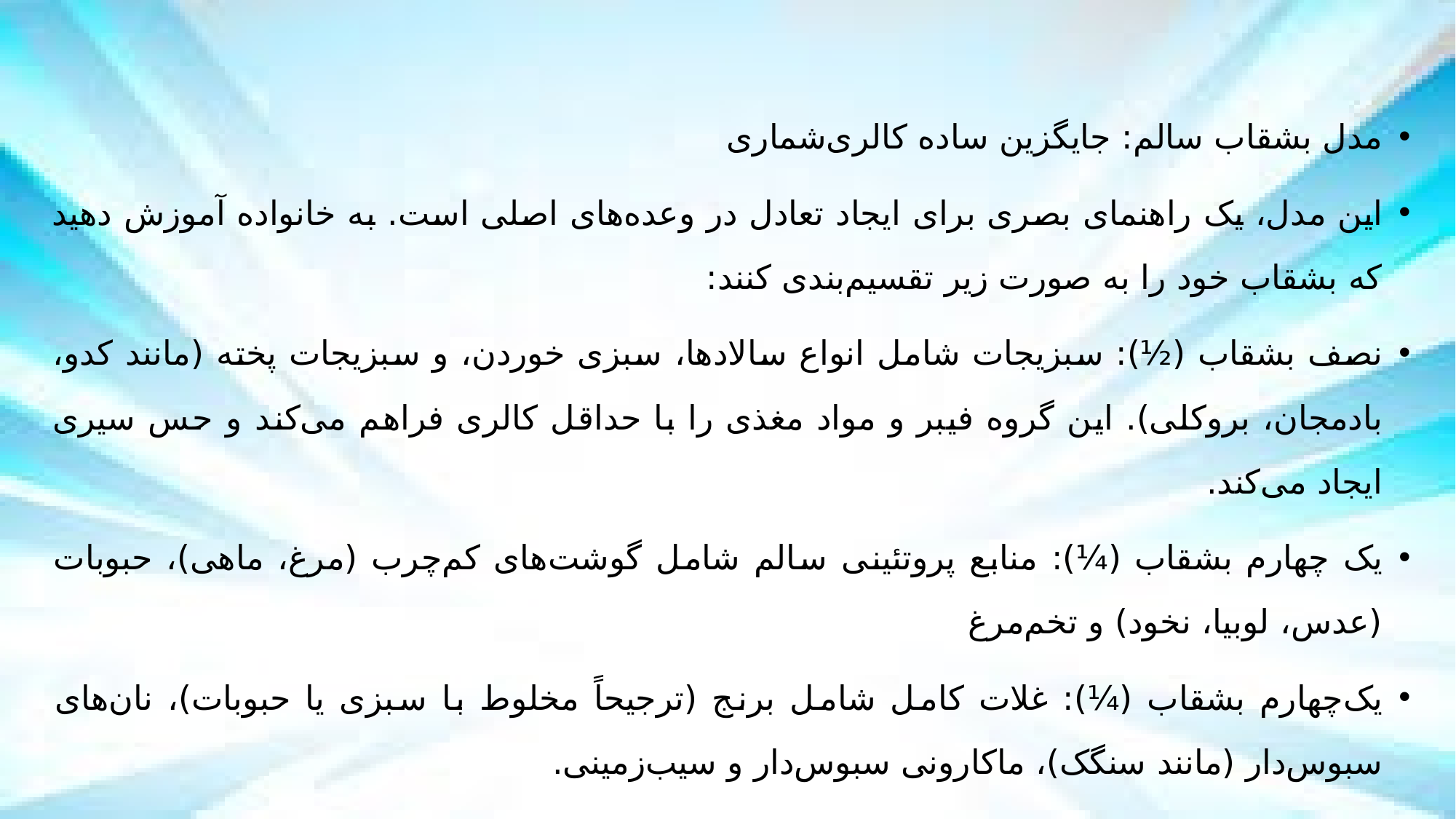

مدل بشقاب سالم: جایگزین ساده کالری‌شماری
این مدل، یک راهنمای بصری برای ایجاد تعادل در وعده‌های اصلی است. به خانواده آموزش دهید که بشقاب خود را به صورت زیر تقسیم‌بندی کنند:
نصف بشقاب (½): سبزیجات شامل انواع سالادها، سبزی خوردن، و سبزیجات پخته (مانند کدو، بادمجان، بروکلی). این گروه فیبر و مواد مغذی را با حداقل کالری فراهم می‌کند و حس سیری ایجاد می‌کند.
یک‌ چهارم بشقاب (¼): منابع پروتئینی سالم شامل گوشت‌های کم‌چرب (مرغ، ماهی)، حبوبات (عدس، لوبیا، نخود) و تخم‌مرغ
یک‌چهارم بشقاب (¼): غلات کامل شامل برنج (ترجیحاً مخلوط با سبزی یا حبوبات)، نان‌های سبوس‌دار (مانند سنگک)، ماکارونی سبوس‌دار و سیب‌زمینی.